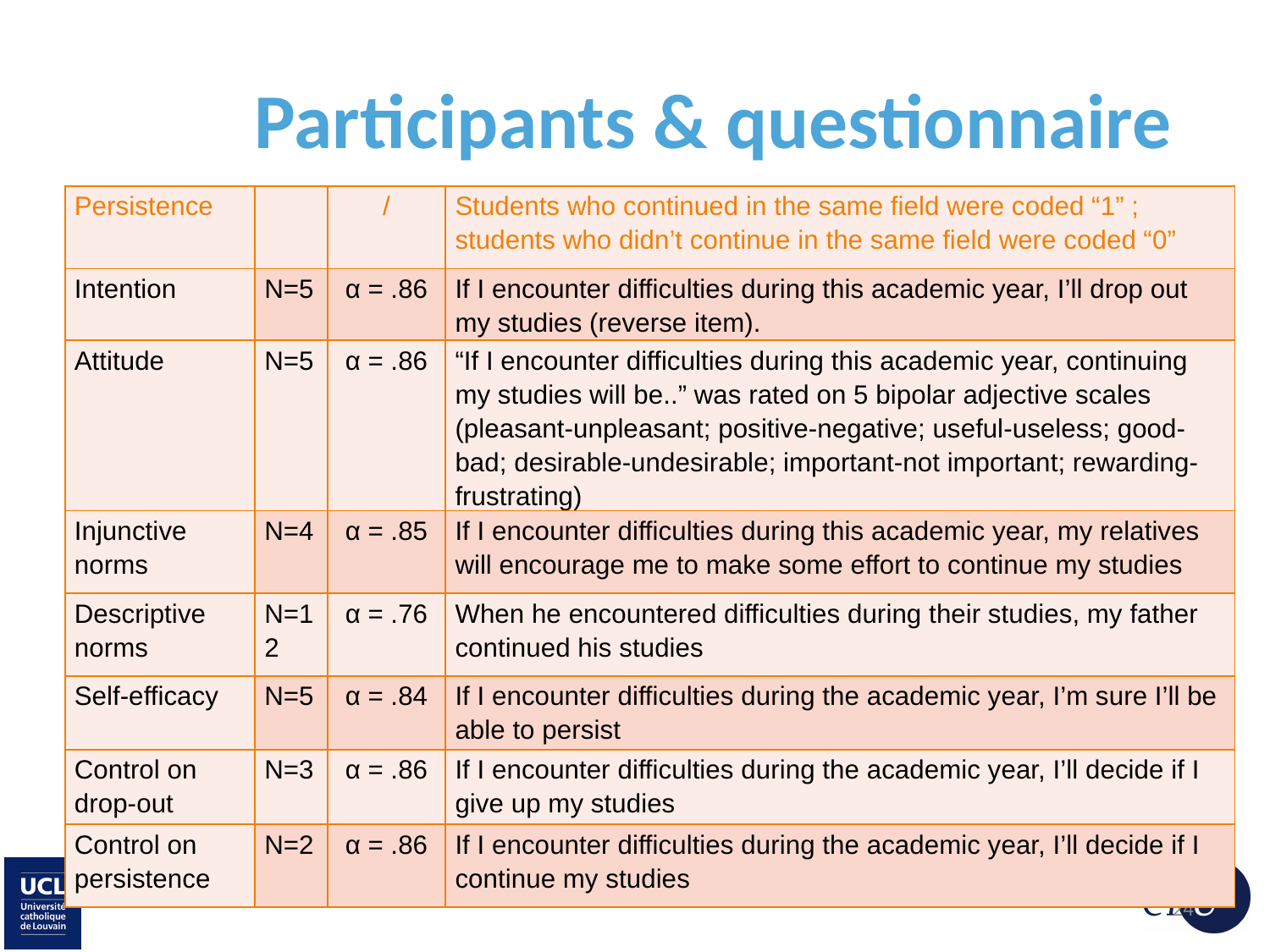

# Participants & questionnaire
| Persistence |  | / | Students who continued in the same field were coded “1” ; students who didn’t continue in the same field were coded “0” |
| --- | --- | --- | --- |
| Intention | N=5 | α = .86 | If I encounter difficulties during this academic year, I’ll drop out my studies (reverse item). |
| Attitude | N=5 | α = .86 | “If I encounter difficulties during this academic year, continuing my studies will be..” was rated on 5 bipolar adjective scales (pleasant-unpleasant; positive-negative; useful-useless; good-bad; desirable-undesirable; important-not important; rewarding-frustrating) |
| Injunctive norms | N=4 | α = .85 | If I encounter difficulties during this academic year, my relatives will encourage me to make some effort to continue my studies |
| Descriptive norms | N=12 | α = .76 | When he encountered difficulties during their studies, my father continued his studies |
| Self-efficacy | N=5 | α = .84 | If I encounter difficulties during the academic year, I’m sure I’ll be able to persist |
| Control on drop-out | N=3 | α = .86 | If I encounter difficulties during the academic year, I’ll decide if I give up my studies |
| Control on persistence | N=2 | α = .86 | If I encounter difficulties during the academic year, I’ll decide if I continue my studies |

24